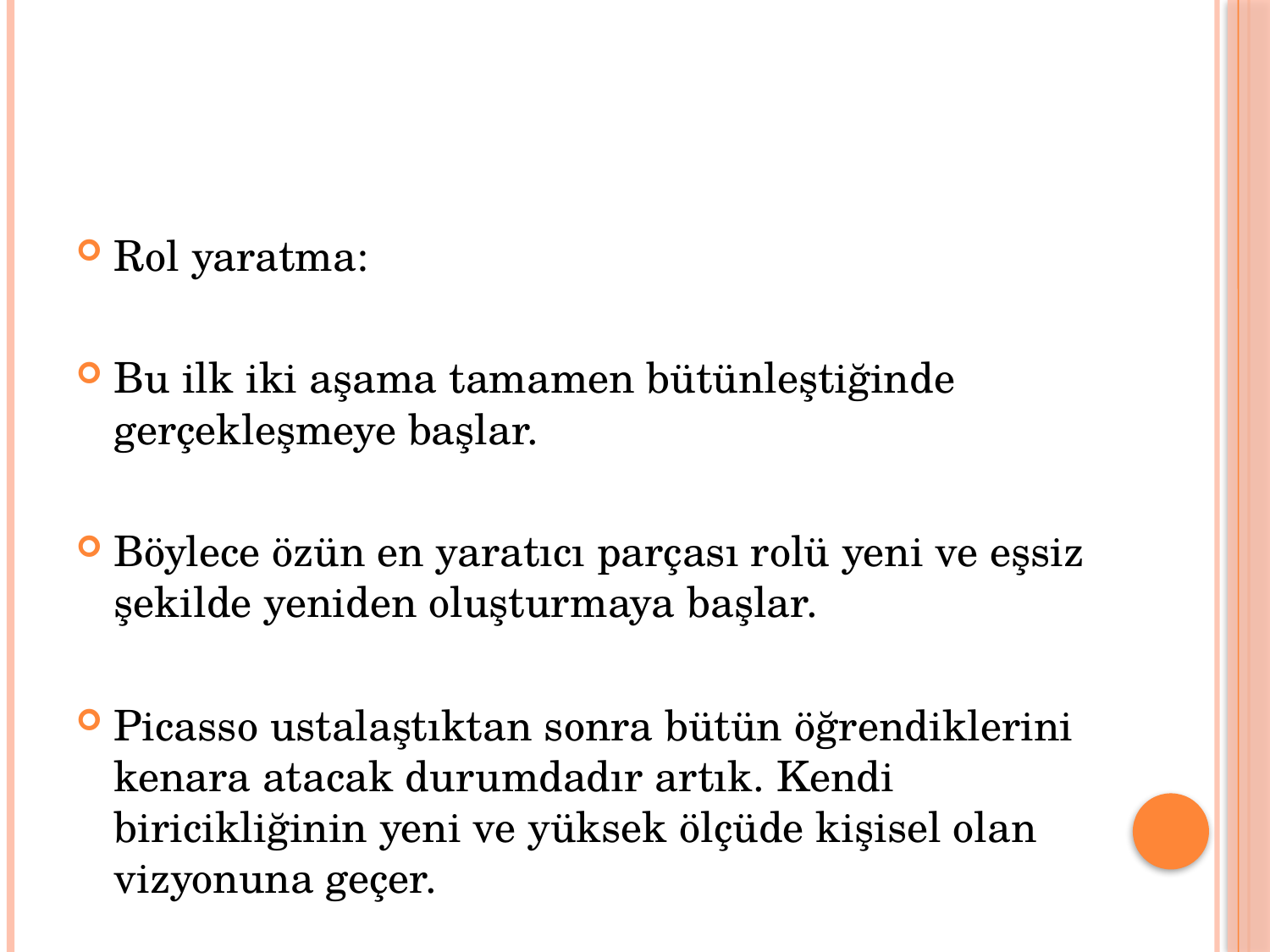

Rol yaratma:

Bu ilk iki aşama tamamen bütünleştiğinde gerçekleşmeye başlar.

Böylece özün en yaratıcı parçası rolü yeni ve eşsiz şekilde yeniden oluşturmaya başlar.

Picasso ustalaştıktan sonra bütün öğrendiklerini kenara atacak durumdadır artık. Kendi biricikliğinin yeni ve yüksek ölçüde kişisel olan vizyonuna geçer.